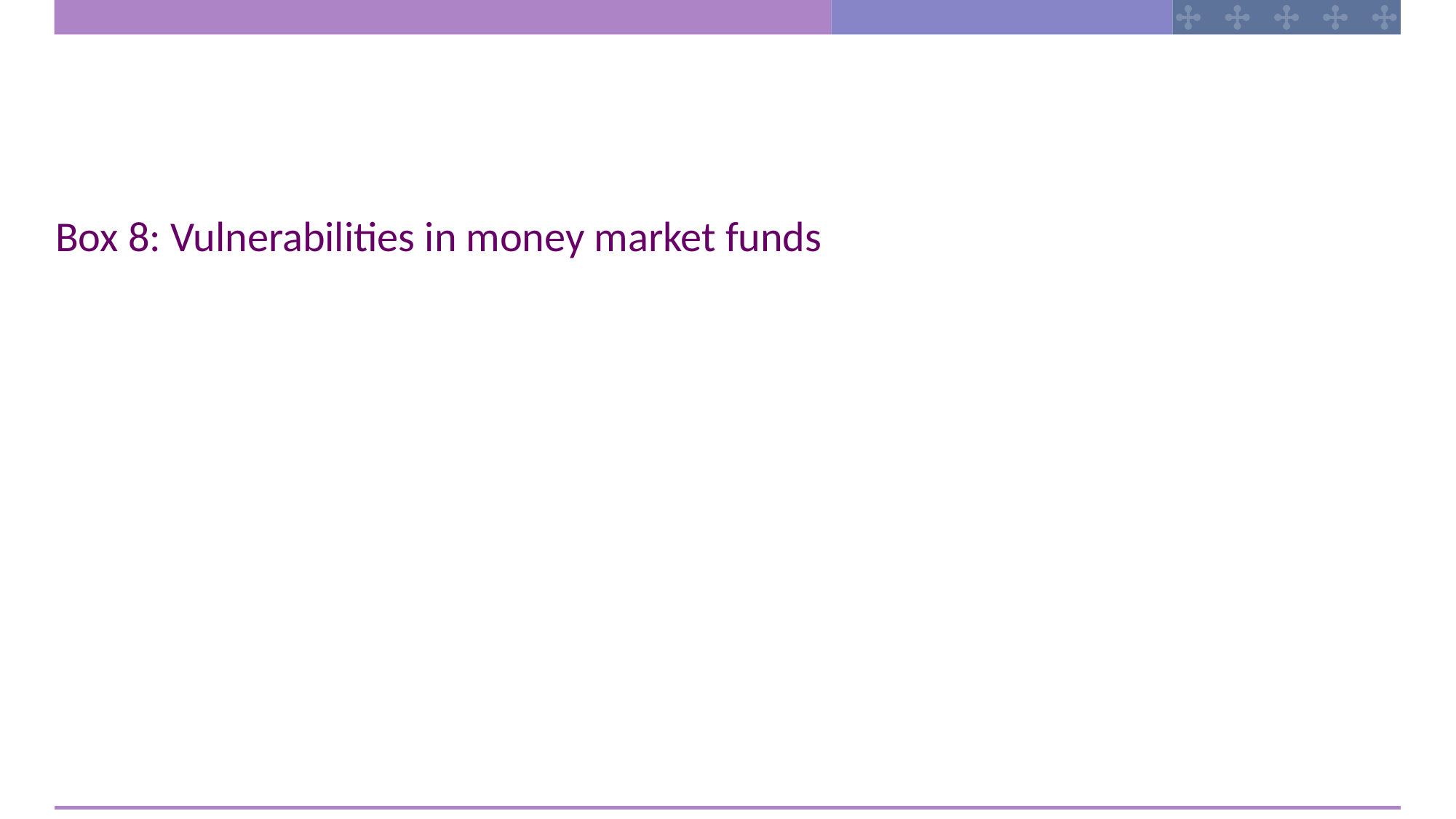

Box 8: Vulnerabilities in money market funds